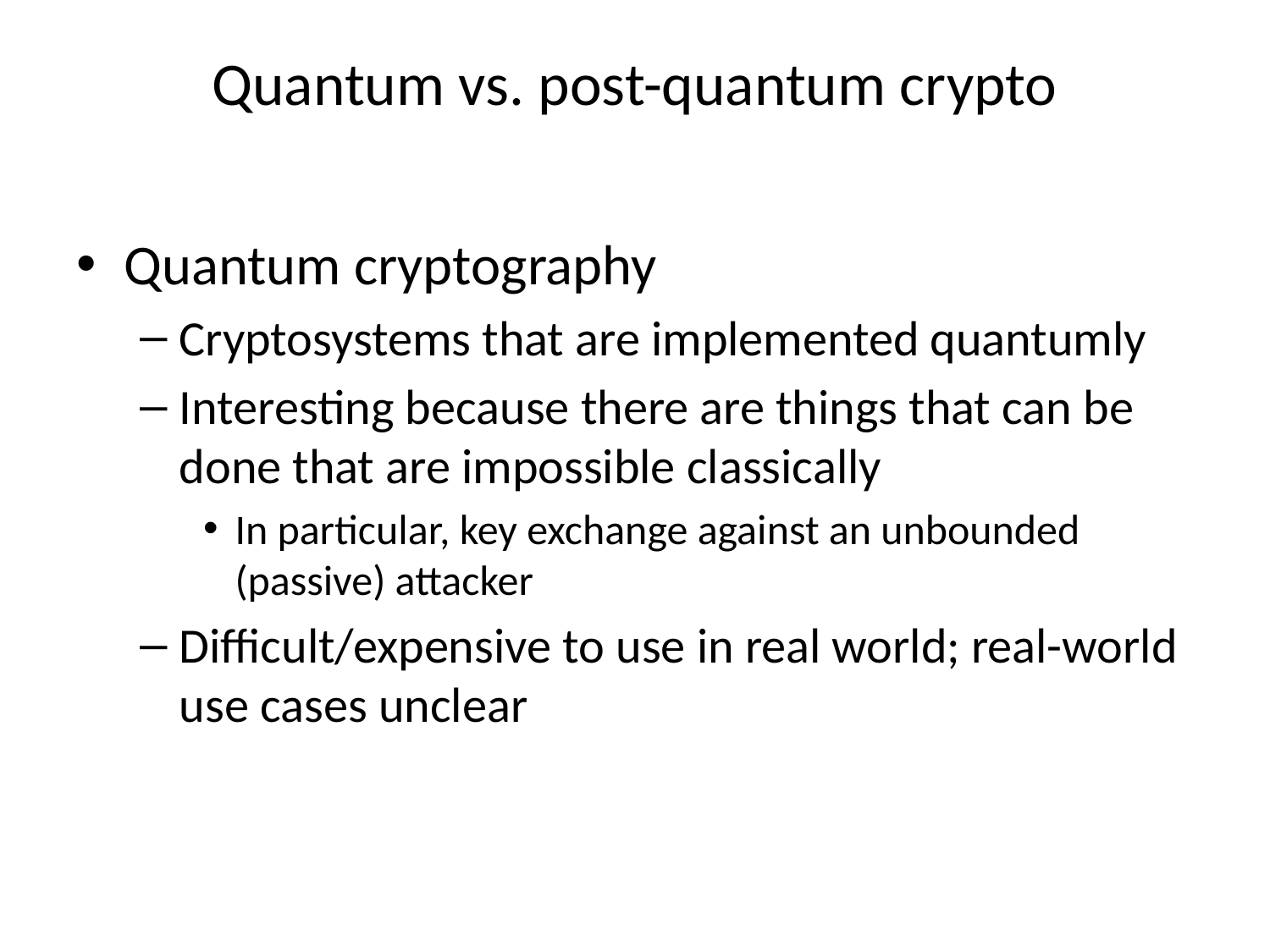

# Quantum vs. post-quantum crypto
Quantum cryptography
Cryptosystems that are implemented quantumly
Interesting because there are things that can be done that are impossible classically
In particular, key exchange against an unbounded (passive) attacker
Difficult/expensive to use in real world; real-world use cases unclear